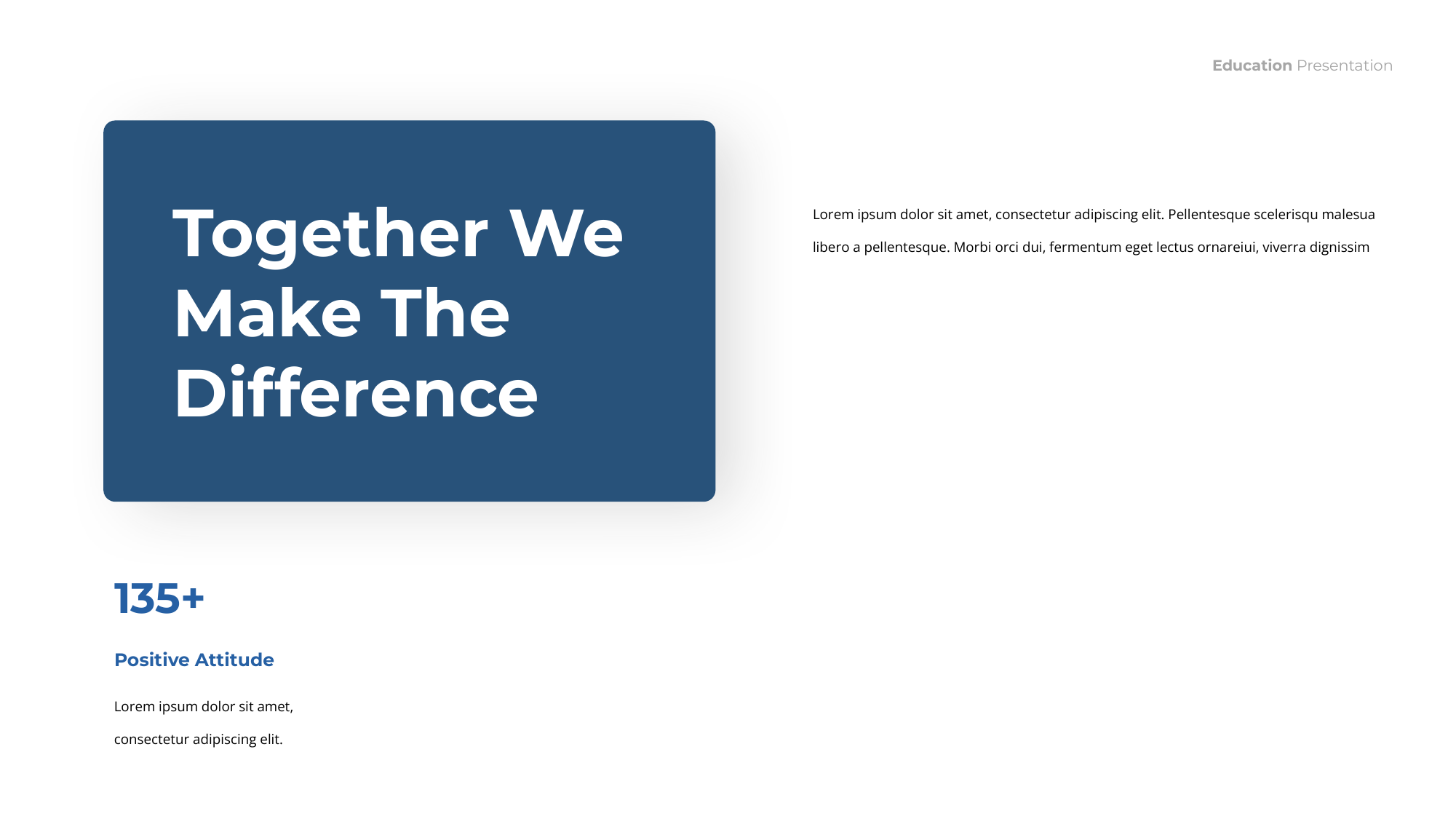

Education Presentation

Together We Make The Difference
Lorem ipsum dolor sit amet, consectetur adipiscing elit. Pellentesque scelerisqu malesua libero a pellentesque. Morbi orci dui, fermentum eget lectus ornareiui, viverra dignissim

135+
Positive Attitude
Lorem ipsum dolor sit amet, consectetur adipiscing elit.